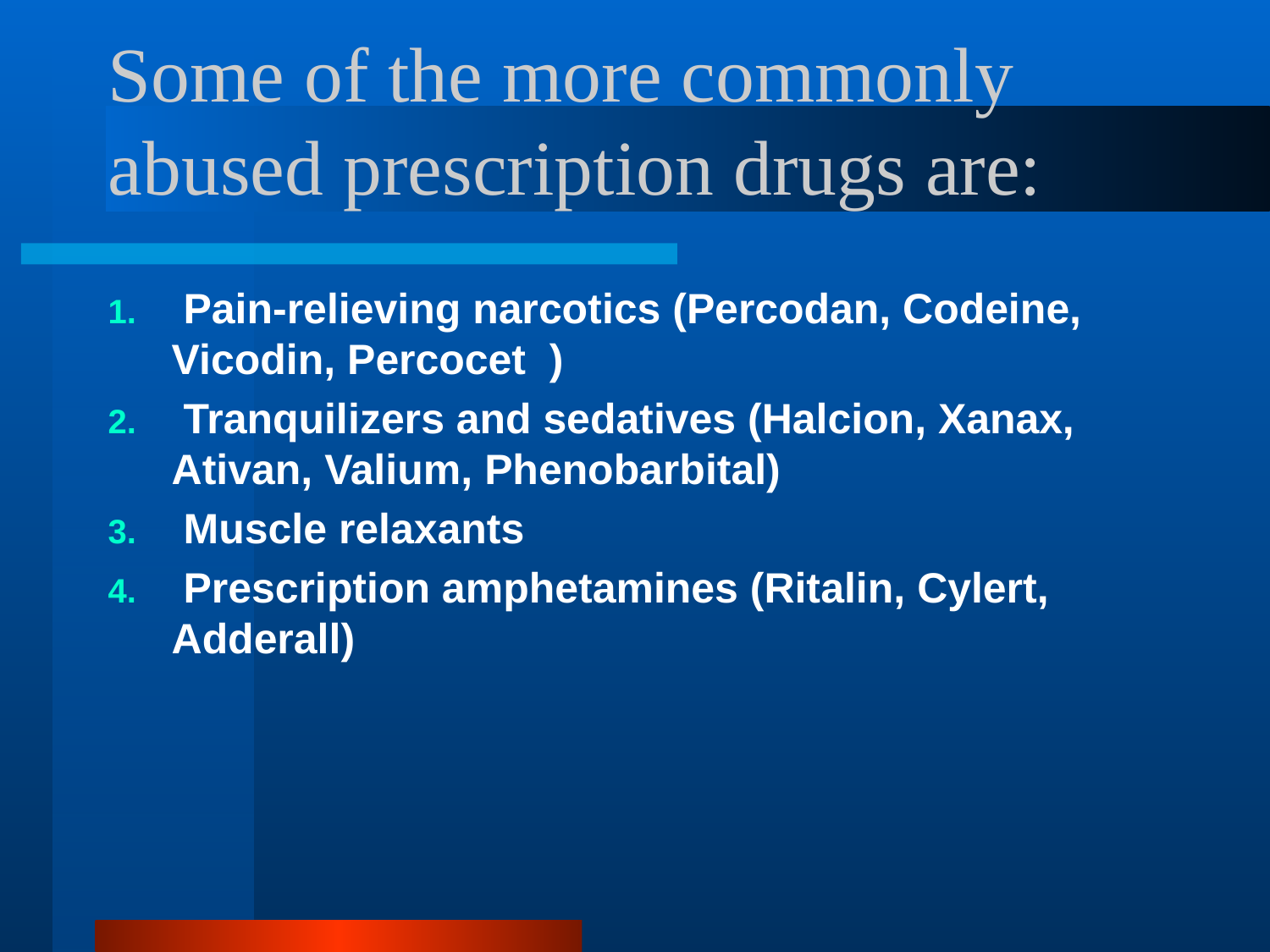

# Some of the more commonly abused prescription drugs are:
 Pain-relieving narcotics (Percodan, Codeine, Vicodin, Percocet  )
 Tranquilizers and sedatives (Halcion, Xanax, Ativan, Valium, Phenobarbital)
 Muscle relaxants
 Prescription amphetamines (Ritalin, Cylert, Adderall)